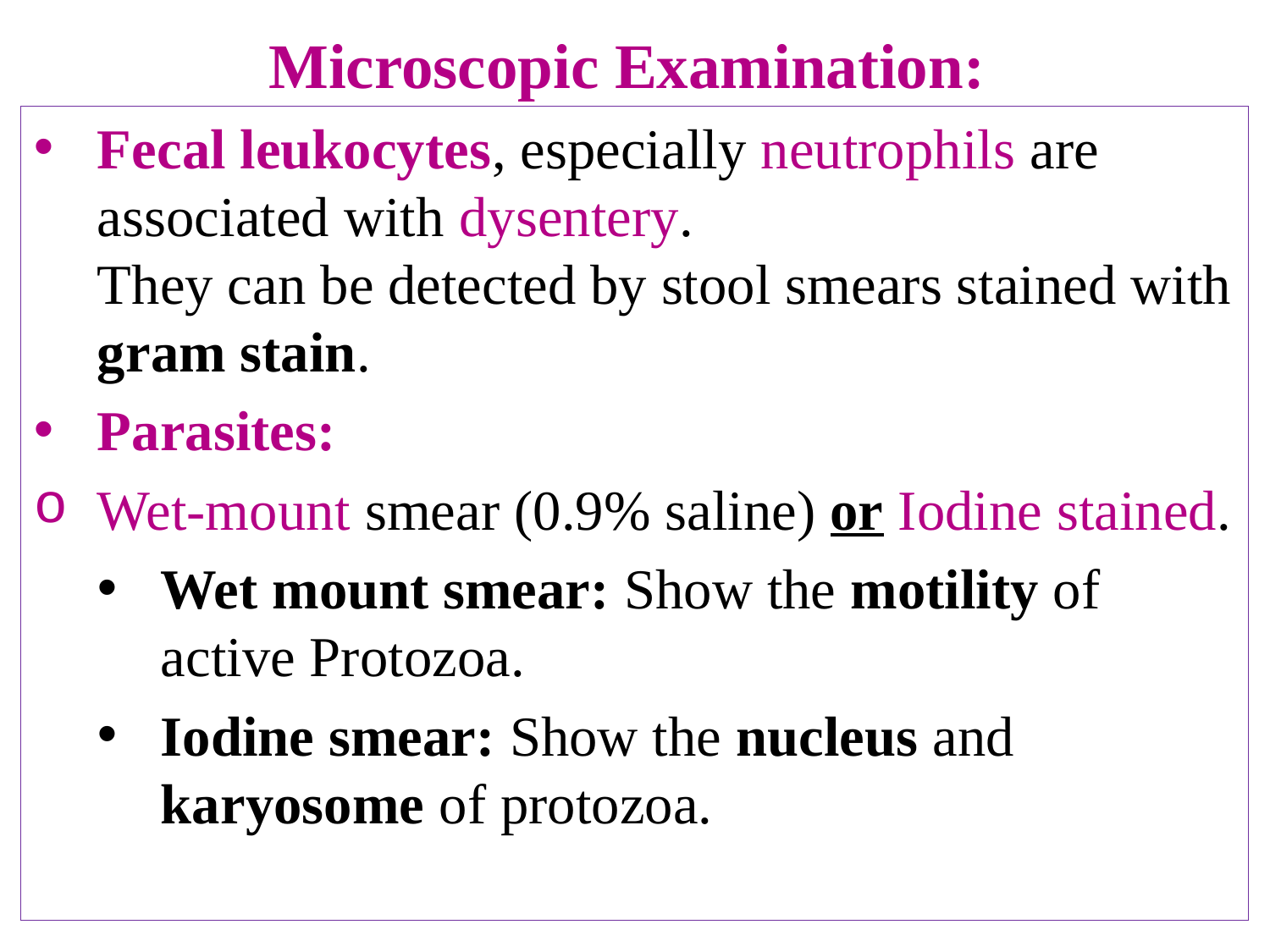

# Microscopic Examination:
Fecal leukocytes, especially neutrophils are associated with dysentery.                                    They can be detected by stool smears stained with gram stain.
Parasites:
Wet-mount smear (0.9% saline) or Iodine stained.
Wet mount smear: Show the motility of active Protozoa.
Iodine smear: Show the nucleus and karyosome of protozoa.